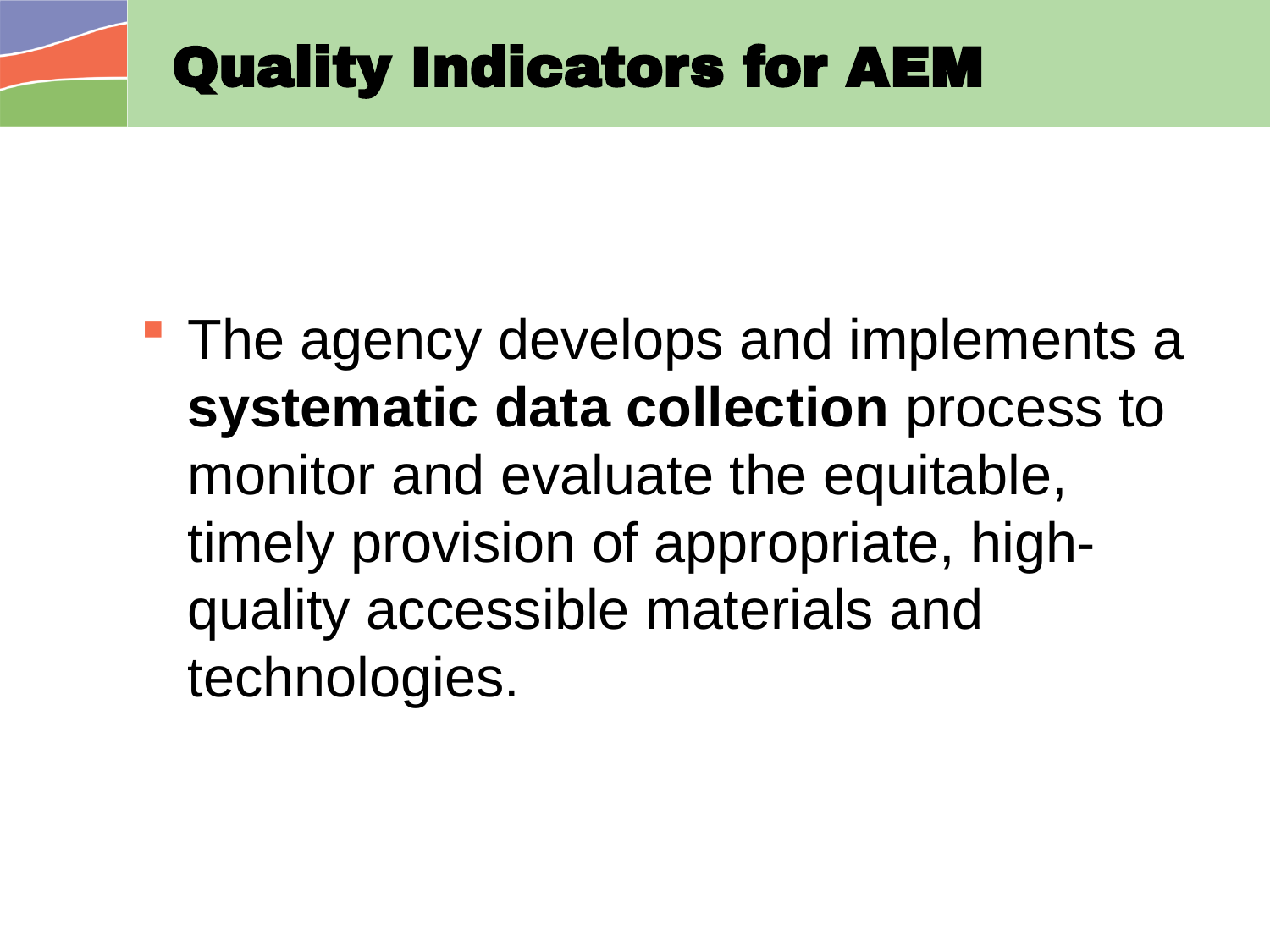

# Quality Indicators for AEM
The agency develops and implements a systematic data collection process to monitor and evaluate the equitable, timely provision of appropriate, high-quality accessible materials and technologies.